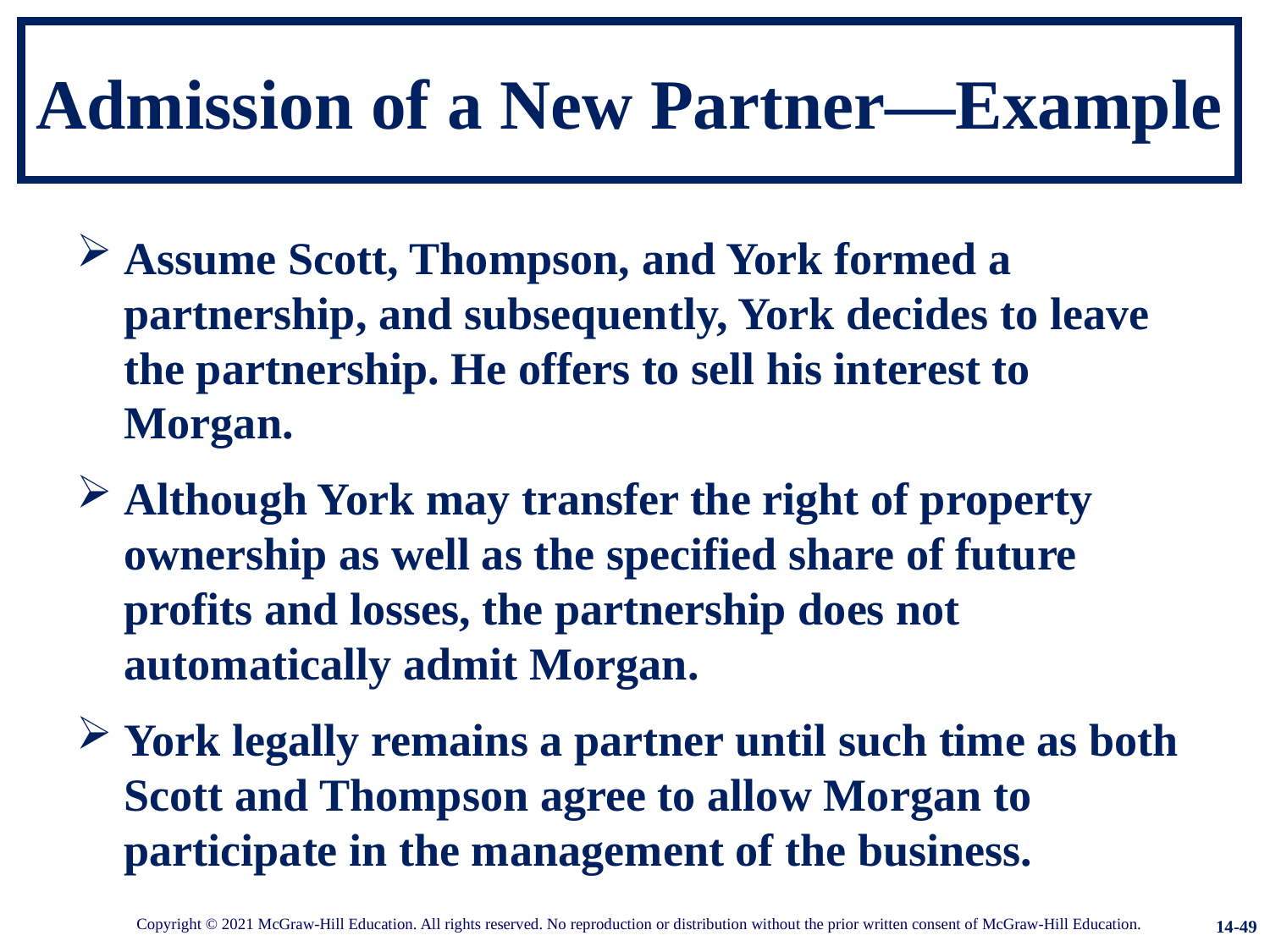

# Admission of a New Partner—Example
Assume Scott, Thompson, and York formed a partnership, and subsequently, York decides to leave the partnership. He offers to sell his interest to Morgan.
Although York may transfer the right of property ownership as well as the specified share of future profits and losses, the partnership does not automatically admit Morgan.
York legally remains a partner until such time as both Scott and Thompson agree to allow Morgan to participate in the management of the business.
14-49
Copyright © 2021 McGraw-Hill Education. All rights reserved. No reproduction or distribution without the prior written consent of McGraw-Hill Education.